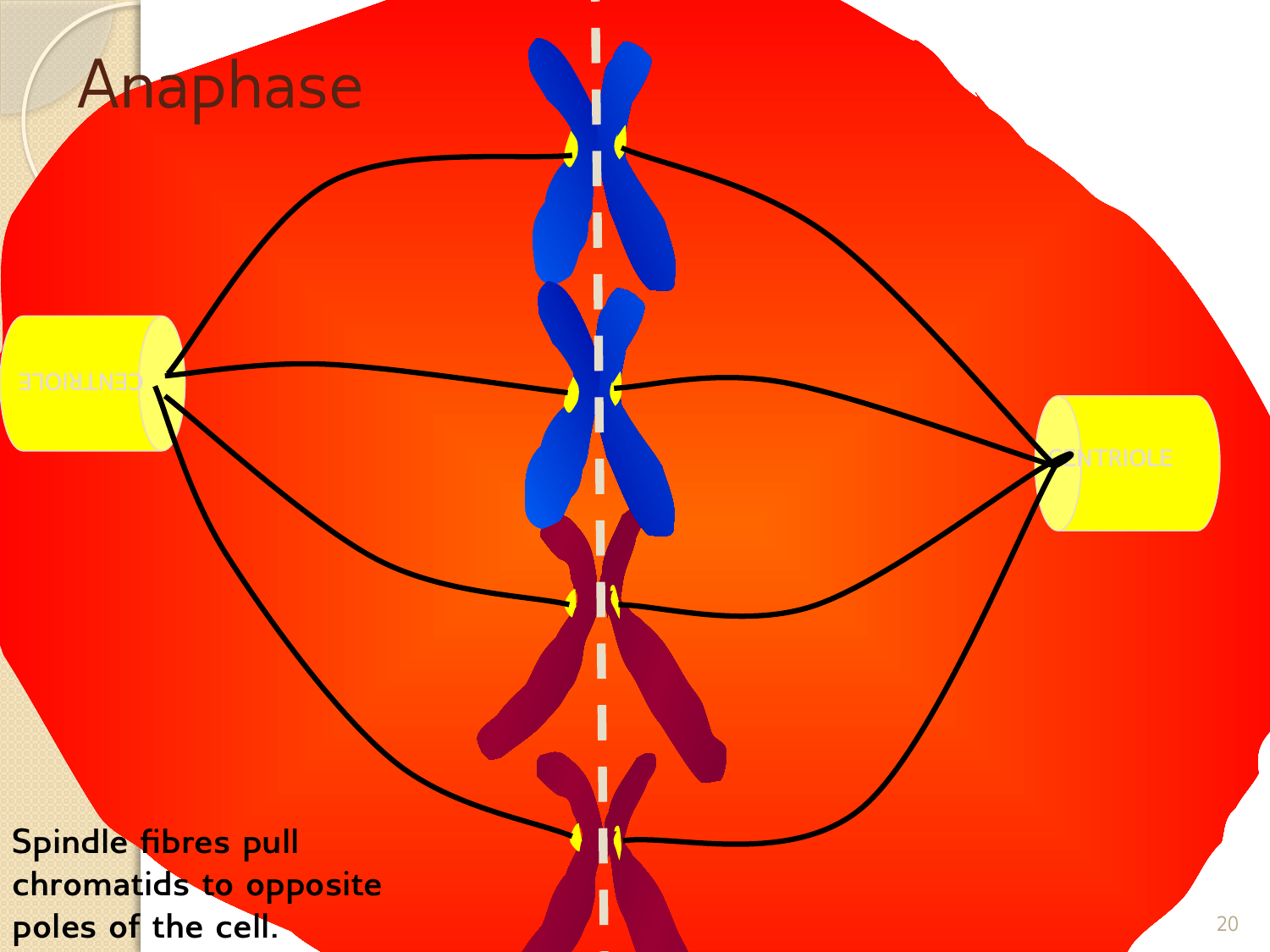

# Anaphase

CENTRIOLE

CENTRIOLE

Spindle fibres pull chromatids to opposite poles of the cell.
20